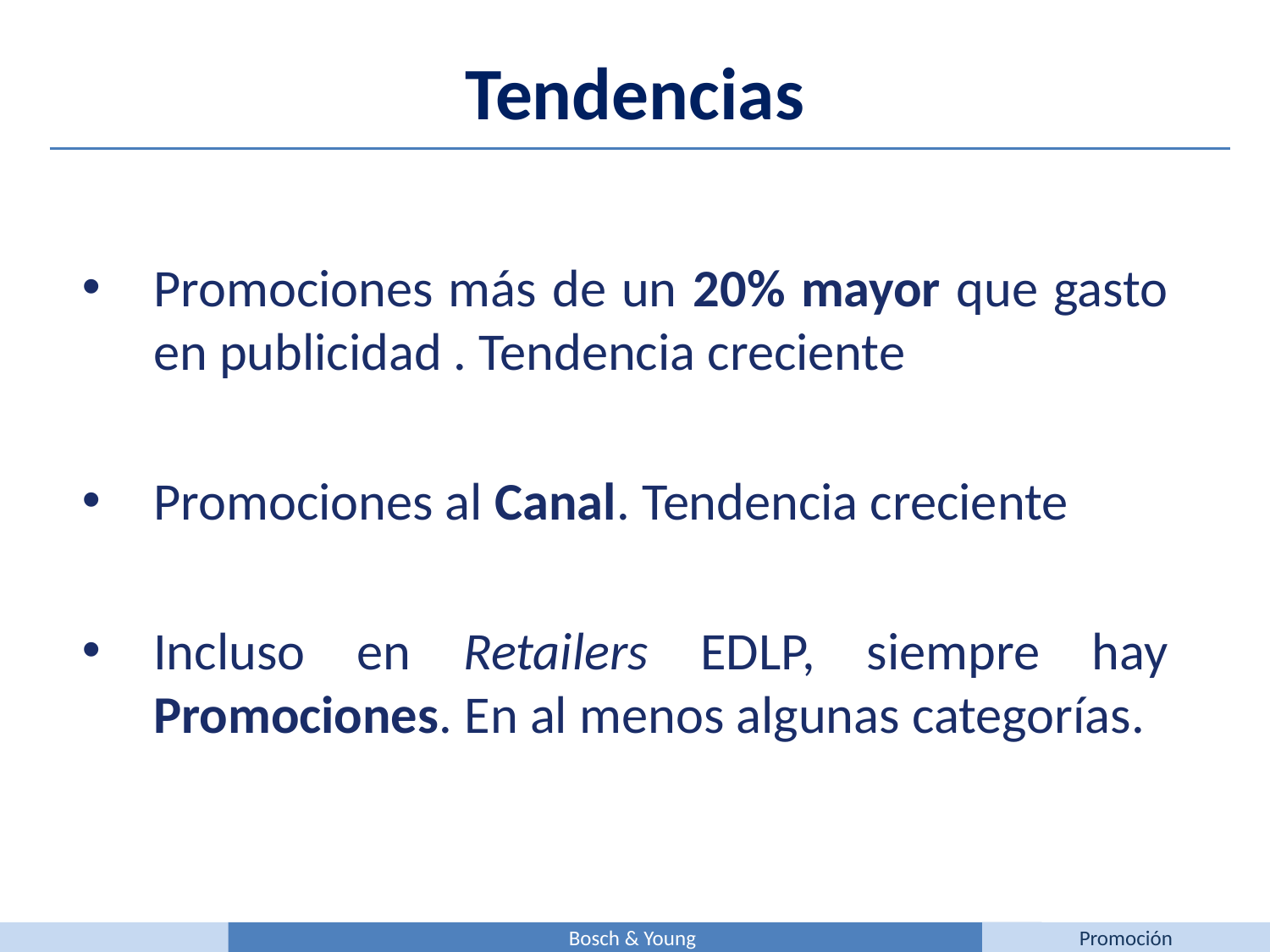

Tendencias
Promociones más de un 20% mayor que gasto en publicidad . Tendencia creciente

Promociones al Canal. Tendencia creciente

Incluso en Retailers EDLP, siempre hay Promociones. En al menos algunas categorías.

Bosch & Young
Promoción